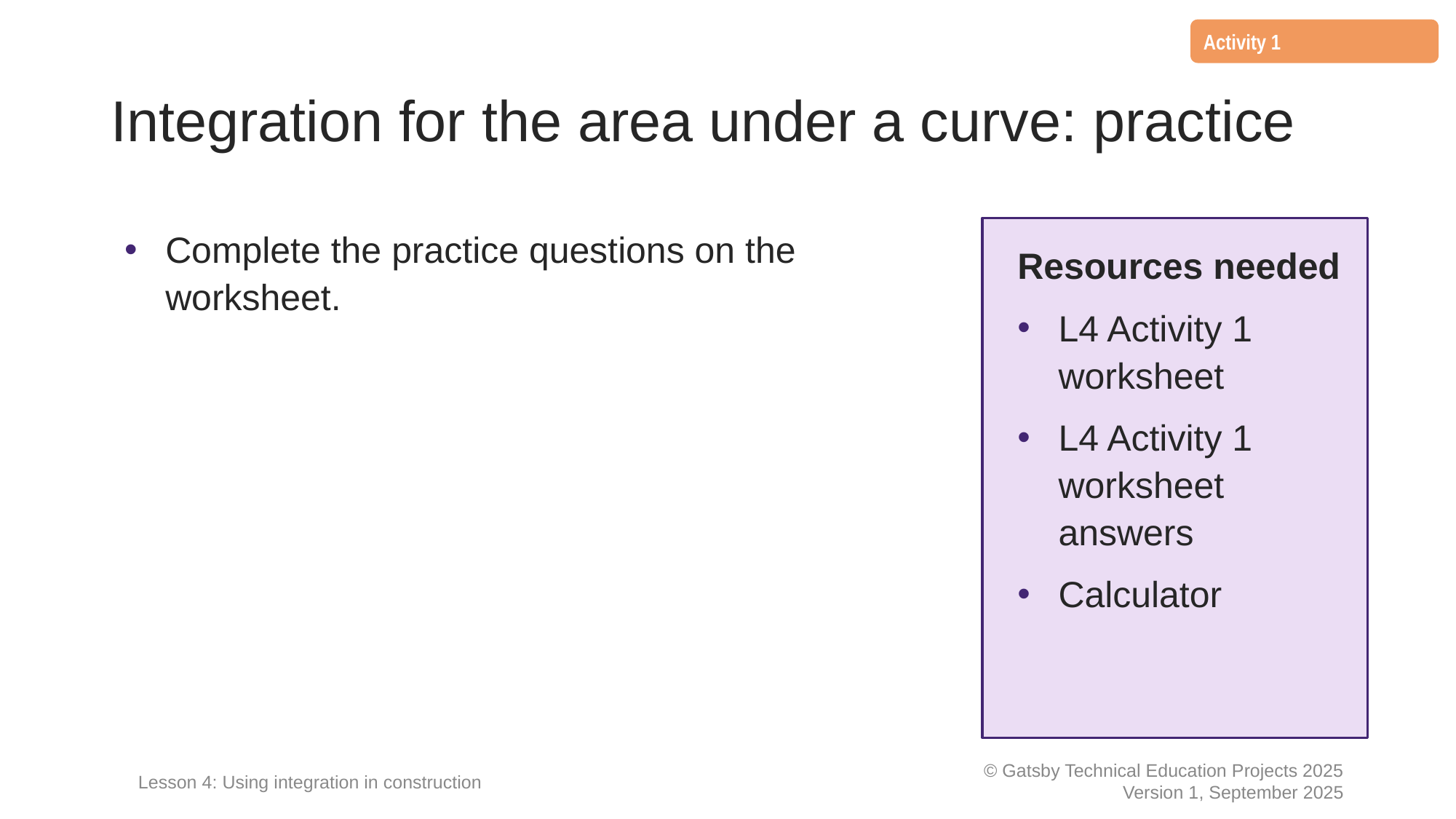

Activity 1
# Integration for the area under a curve: practice
Complete the practice questions on the worksheet.
Resources needed
L4 Activity 1 worksheet
L4 Activity 1 worksheet answers
Calculator

Lesson 4: Using integration in construction